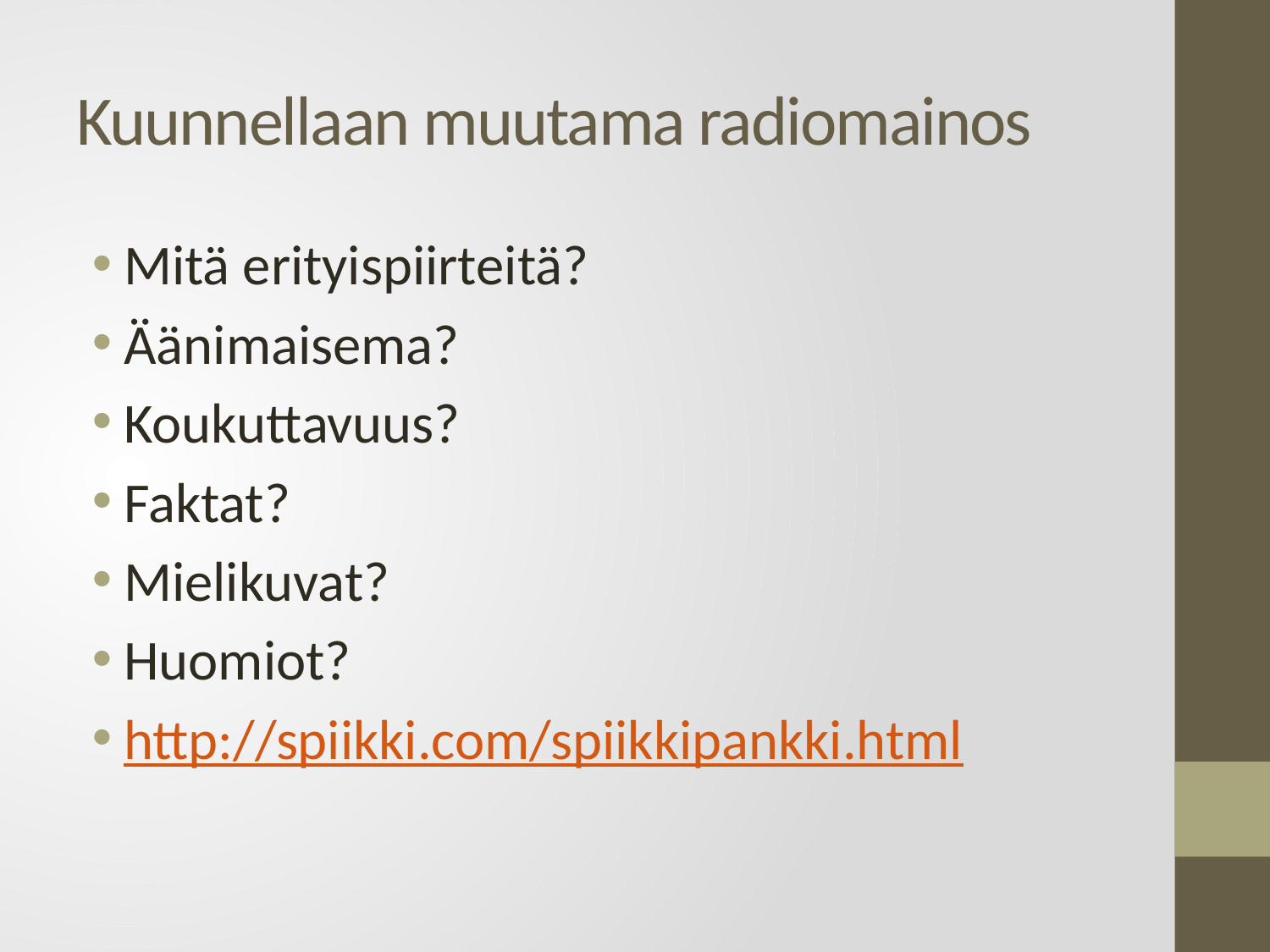

# Kuunnellaan muutama radiomainos
Mitä erityispiirteitä?
Äänimaisema?
Koukuttavuus?
Faktat?
Mielikuvat?
Huomiot?
http://spiikki.com/spiikkipankki.html